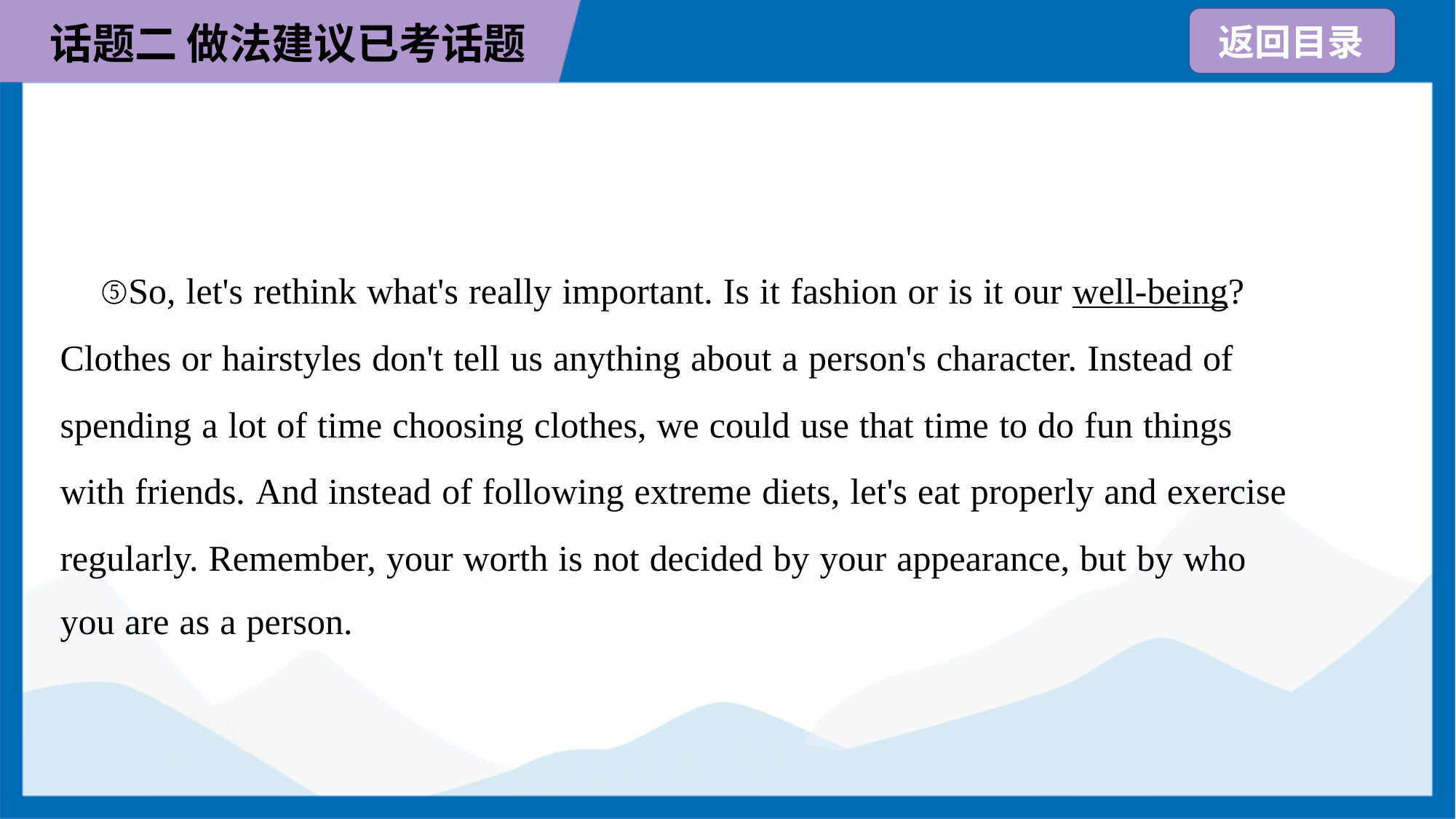

⑤So, let's rethink what's really important. Is it fashion or is it our well-being?
Clothes or hairstyles don't tell us anything about a person's character. Instead of
spending a lot of time choosing clothes, we could use that time to do fun things
with friends. And instead of following extreme diets, let's eat properly and exercise
regularly. Remember, your worth is not decided by your appearance, but by who
you are as a person.